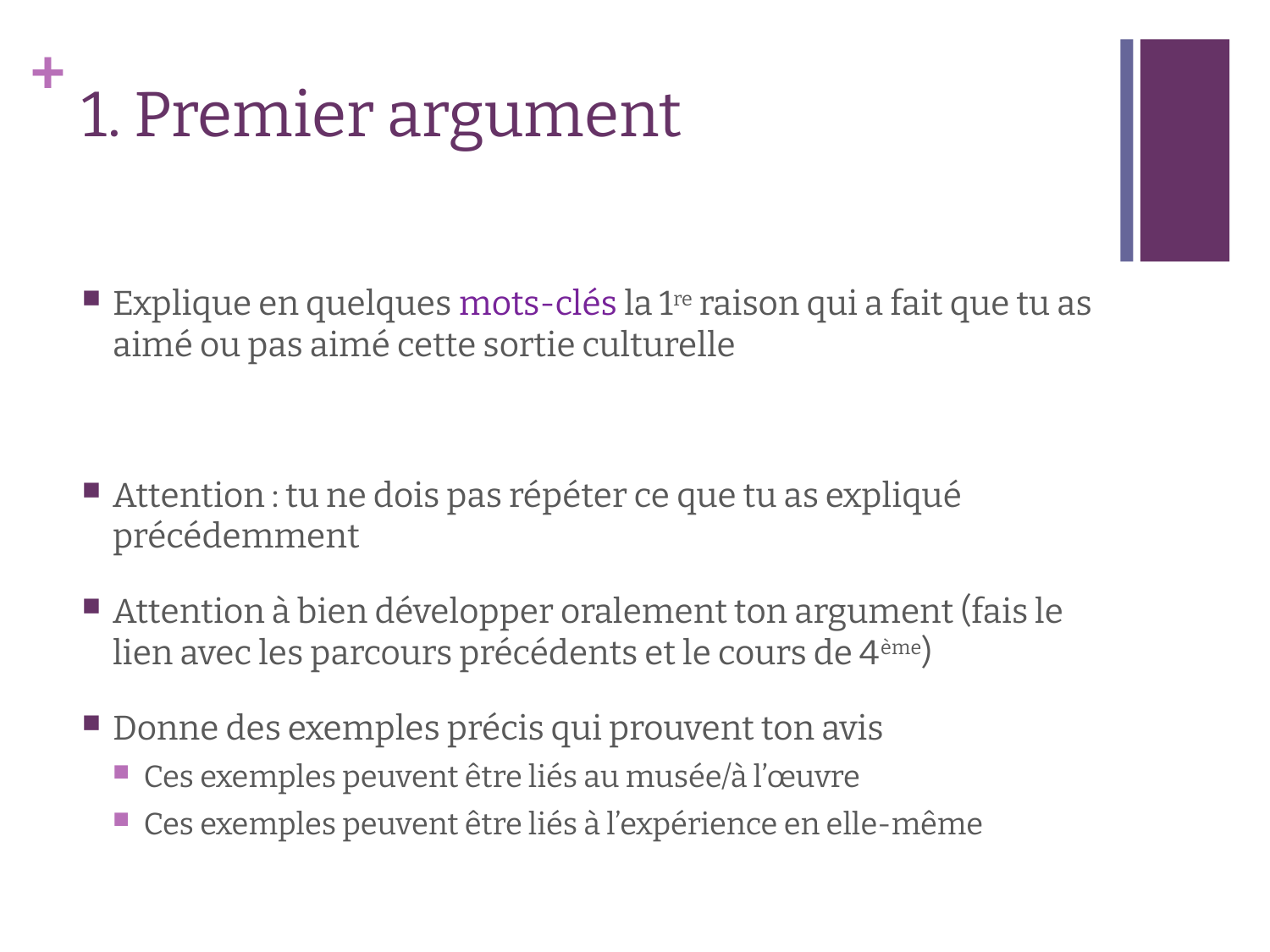

# 1. Premier argument
Explique en quelques mots-clés la 1re raison qui a fait que tu as aimé ou pas aimé cette sortie culturelle

Attention : tu ne dois pas répéter ce que tu as expliqué précédemment
Attention à bien développer oralement ton argument (fais le lien avec les parcours précédents et le cours de 4ème)
Donne des exemples précis qui prouvent ton avis
Ces exemples peuvent être liés au musée/à l’œuvre
Ces exemples peuvent être liés à l’expérience en elle-même